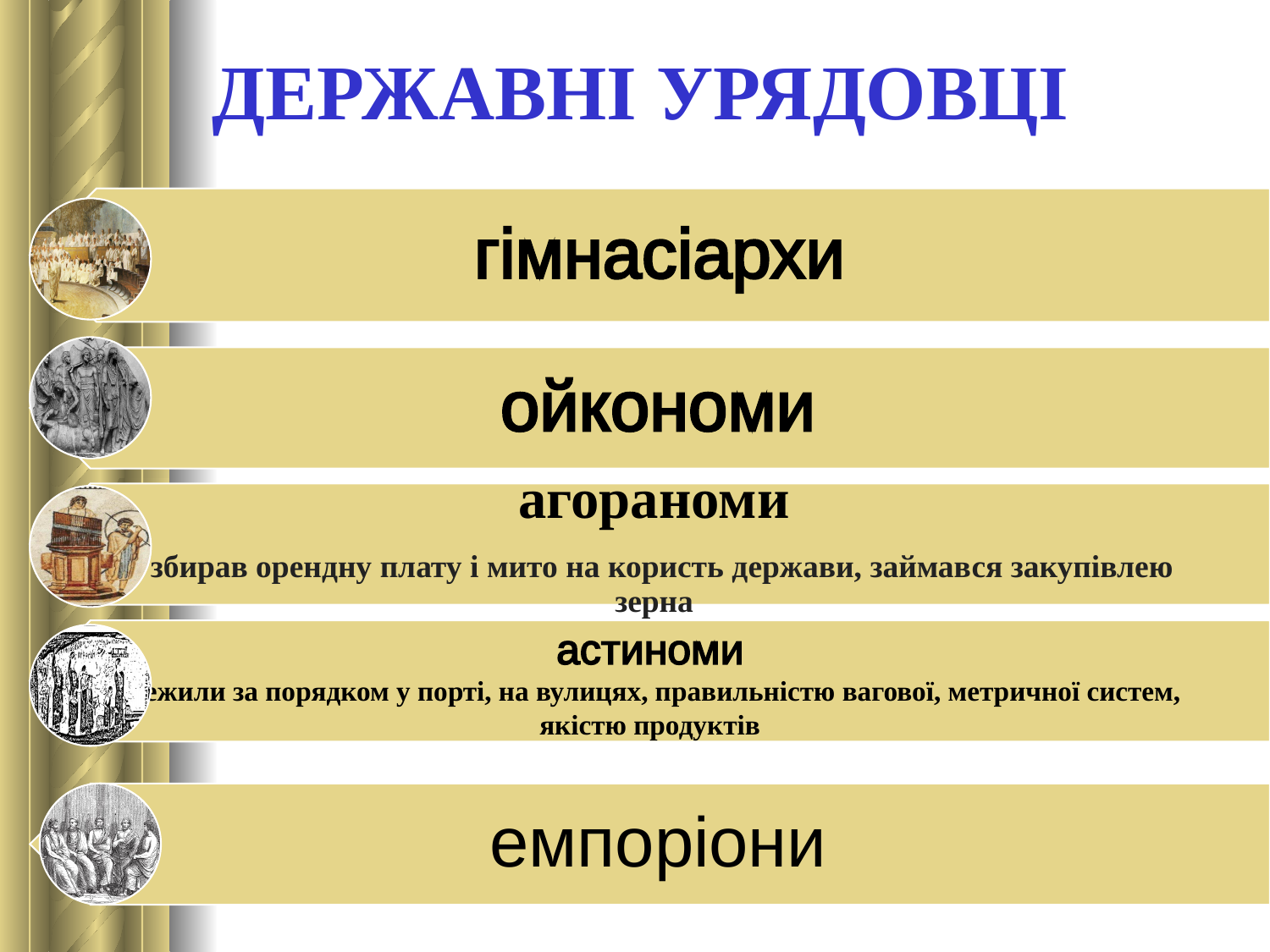

# ДЕРЖАВНІ УРЯДОВЦІ

гімнасіархи
ойкономи
агораноми
  збирав орендну плату і мито на користь держави, займався закупівлею зерна
астиноми
стежили за порядком у порті, на вулицях, правильністю вагової, метричної систем, якістю продуктів
емпоріони